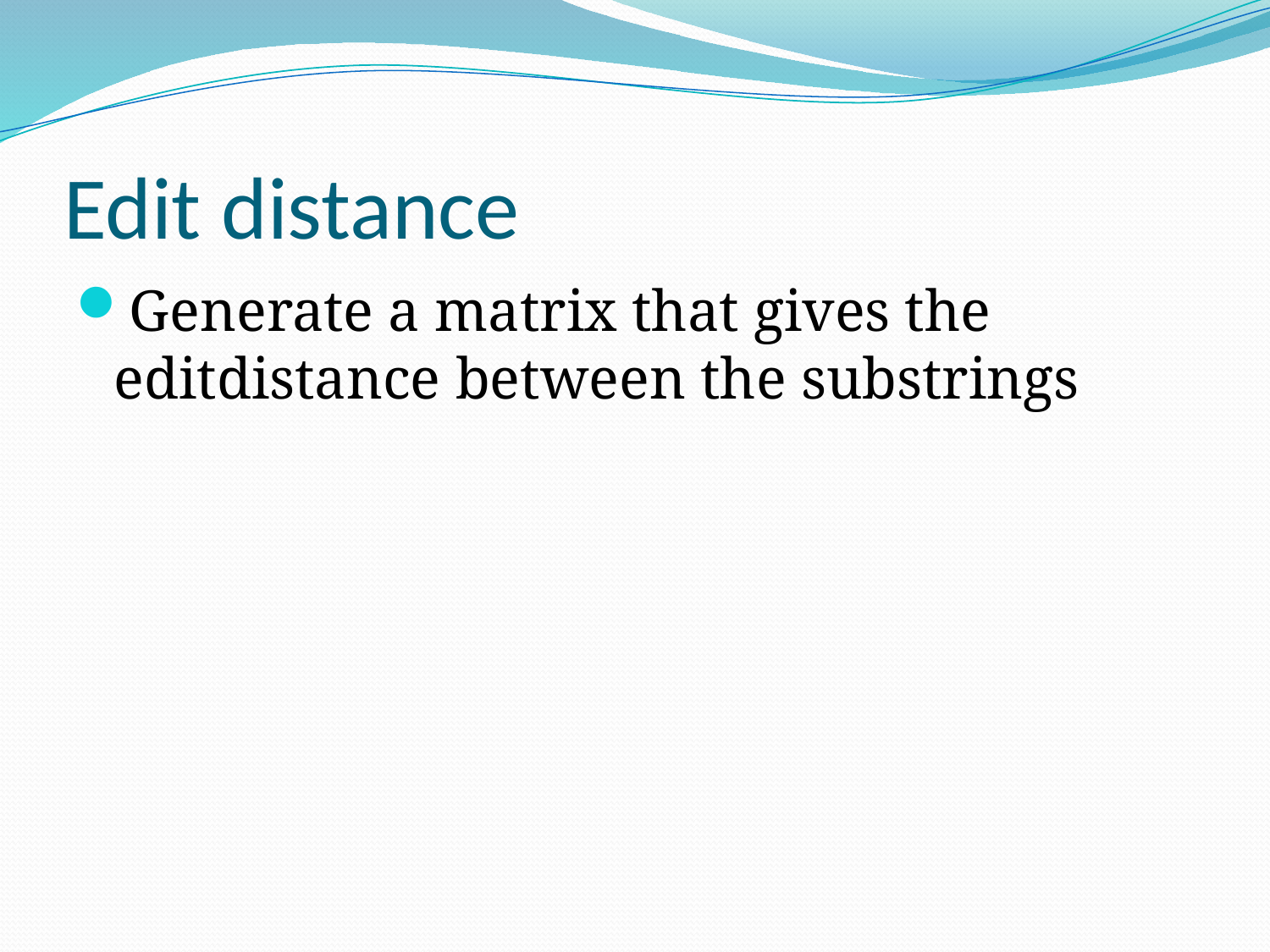

# Edit distance
Generate a matrix that gives the editdistance between the substrings